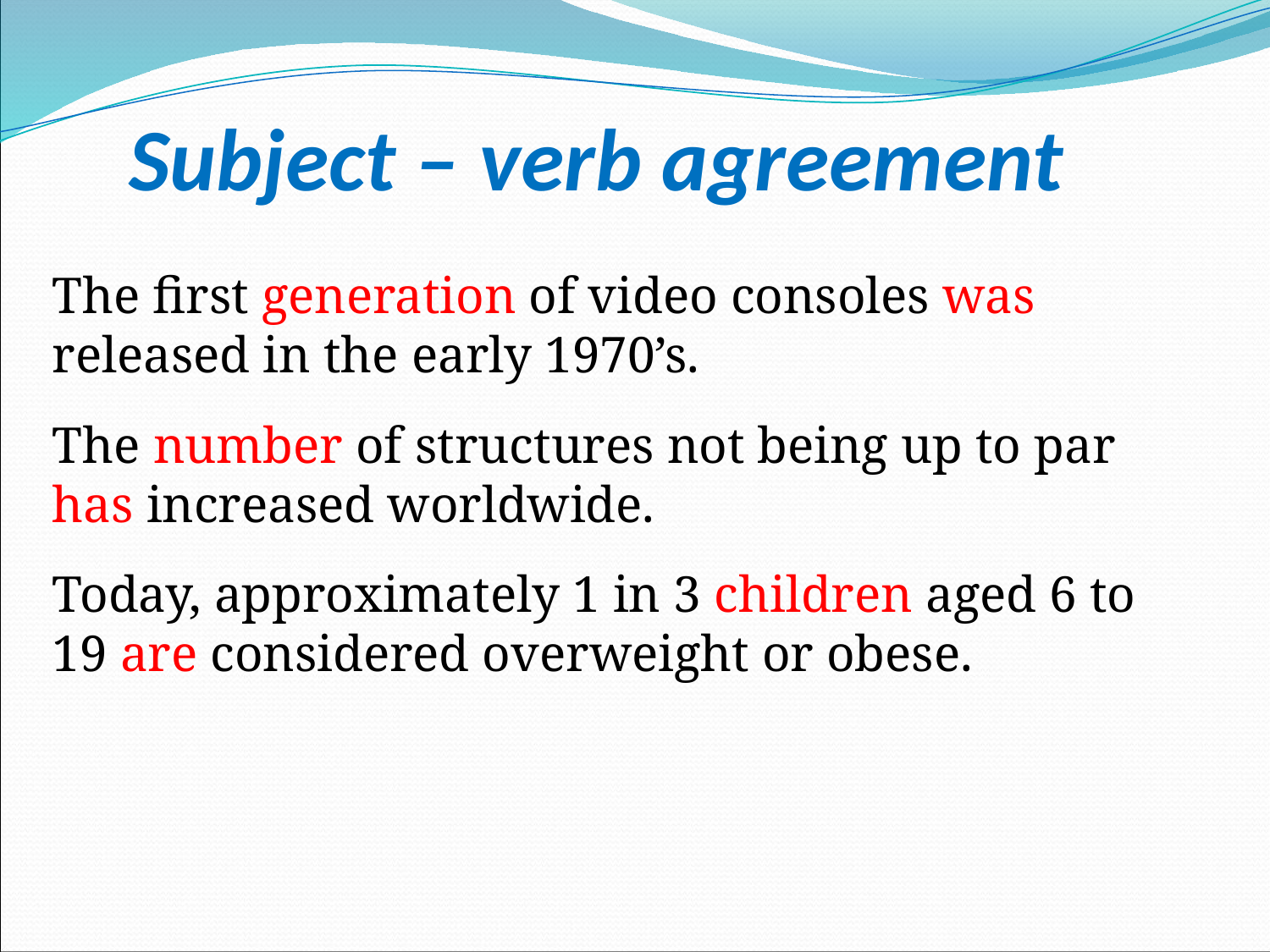

# Subject – verb agreement
The first generation of video consoles was released in the early 1970’s.
The number of structures not being up to par has increased worldwide.
Today, approximately 1 in 3 children aged 6 to 19 are considered overweight or obese.